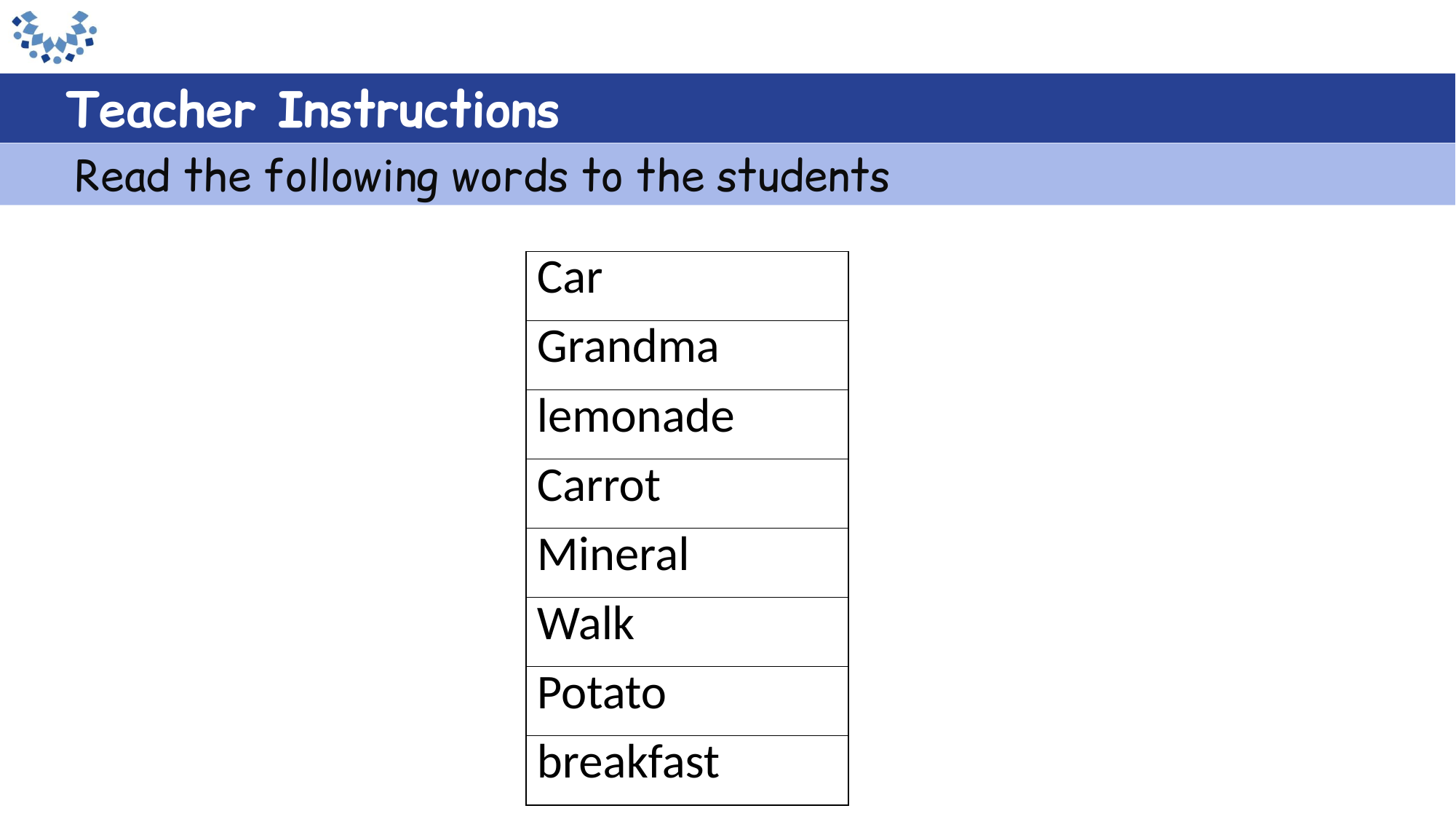

Teacher Instructions
     Read the following words to the students
| Car |
| --- |
| Grandma |
| lemonade |
| Carrot |
| Mineral |
| Walk |
| Potato |
| breakfast |